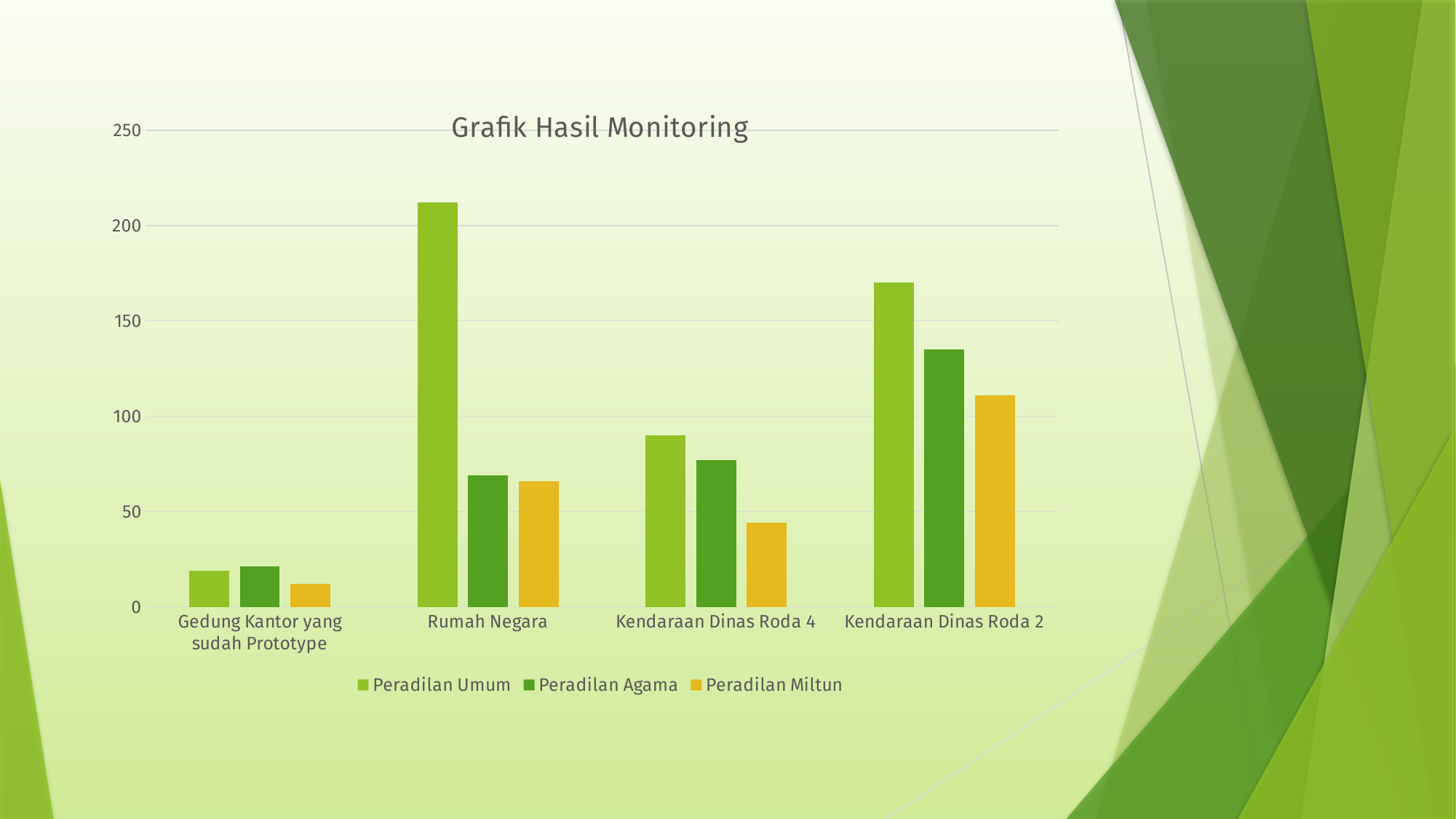

### Chart: Grafik Hasil Monitoring

| Category | Peradilan Umum | Peradilan Agama | Peradilan Miltun |
|---|---|---|---|
| Gedung Kantor yang sudah Prototype | 19.0 | 21.0 | 12.0 |
| Rumah Negara | 212.0 | 69.0 | 66.0 |
| Kendaraan Dinas Roda 4 | 90.0 | 77.0 | 44.0 |
| Kendaraan Dinas Roda 2 | 170.0 | 135.0 | 111.0 |